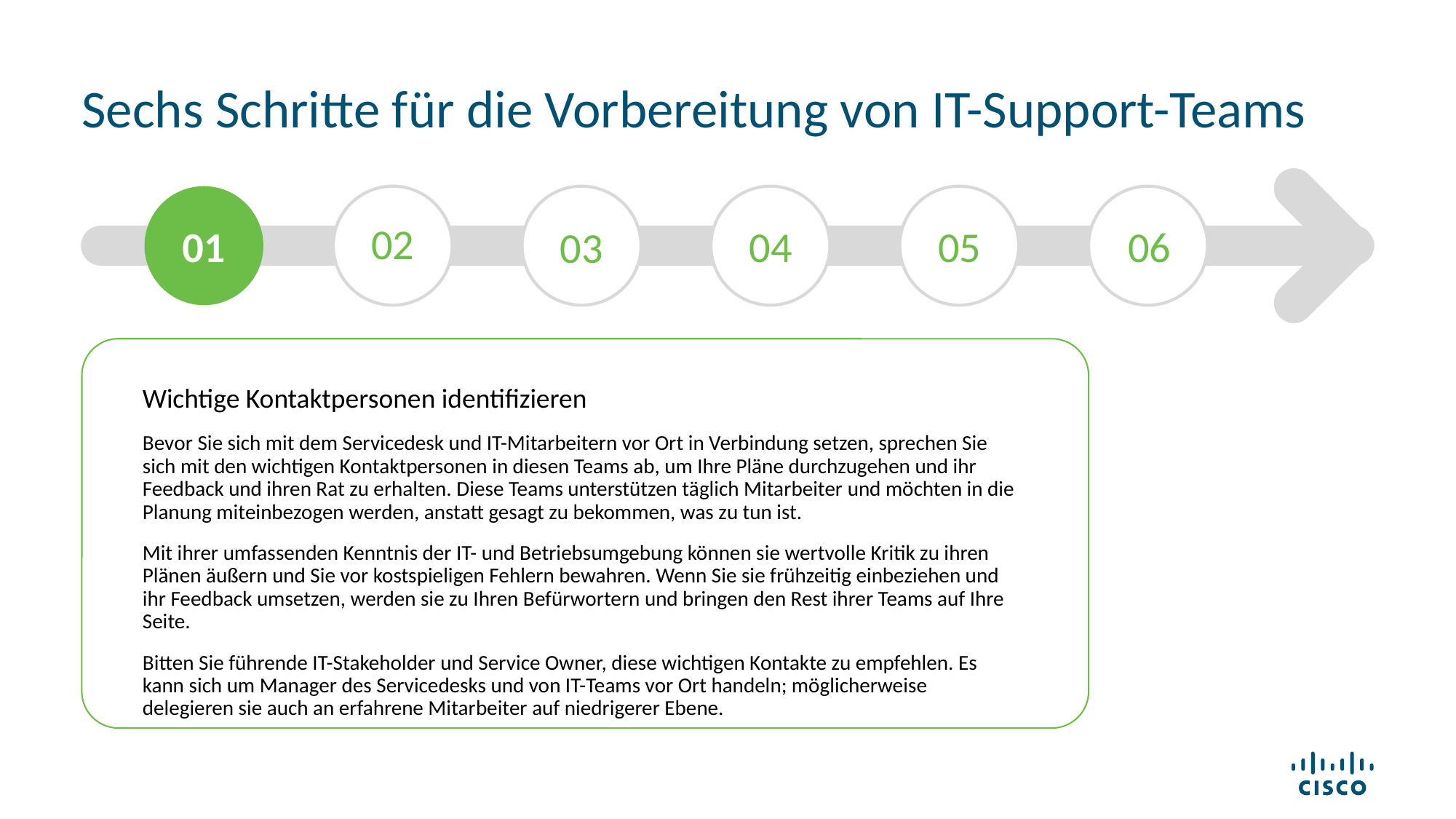

# Sechs Schritte für die Vorbereitung von IT-Support-Teams

02
01
04
05
06
03

Wichtige Kontaktpersonen identifizieren
Bevor Sie sich mit dem Servicedesk und IT-Mitarbeitern vor Ort in Verbindung setzen, sprechen Sie sich mit den wichtigen Kontaktpersonen in diesen Teams ab, um Ihre Pläne durchzugehen und ihr Feedback und ihren Rat zu erhalten. Diese Teams unterstützen täglich Mitarbeiter und möchten in die Planung miteinbezogen werden, anstatt gesagt zu bekommen, was zu tun ist.
Mit ihrer umfassenden Kenntnis der IT- und Betriebsumgebung können sie wertvolle Kritik zu ihren Plänen äußern und Sie vor kostspieligen Fehlern bewahren. Wenn Sie sie frühzeitig einbeziehen und ihr Feedback umsetzen, werden sie zu Ihren Befürwortern und bringen den Rest ihrer Teams auf Ihre Seite.
Bitten Sie führende IT-Stakeholder und Service Owner, diese wichtigen Kontakte zu empfehlen. Es kann sich um Manager des Servicedesks und von IT-Teams vor Ort handeln; möglicherweise delegieren sie auch an erfahrene Mitarbeiter auf niedrigerer Ebene.